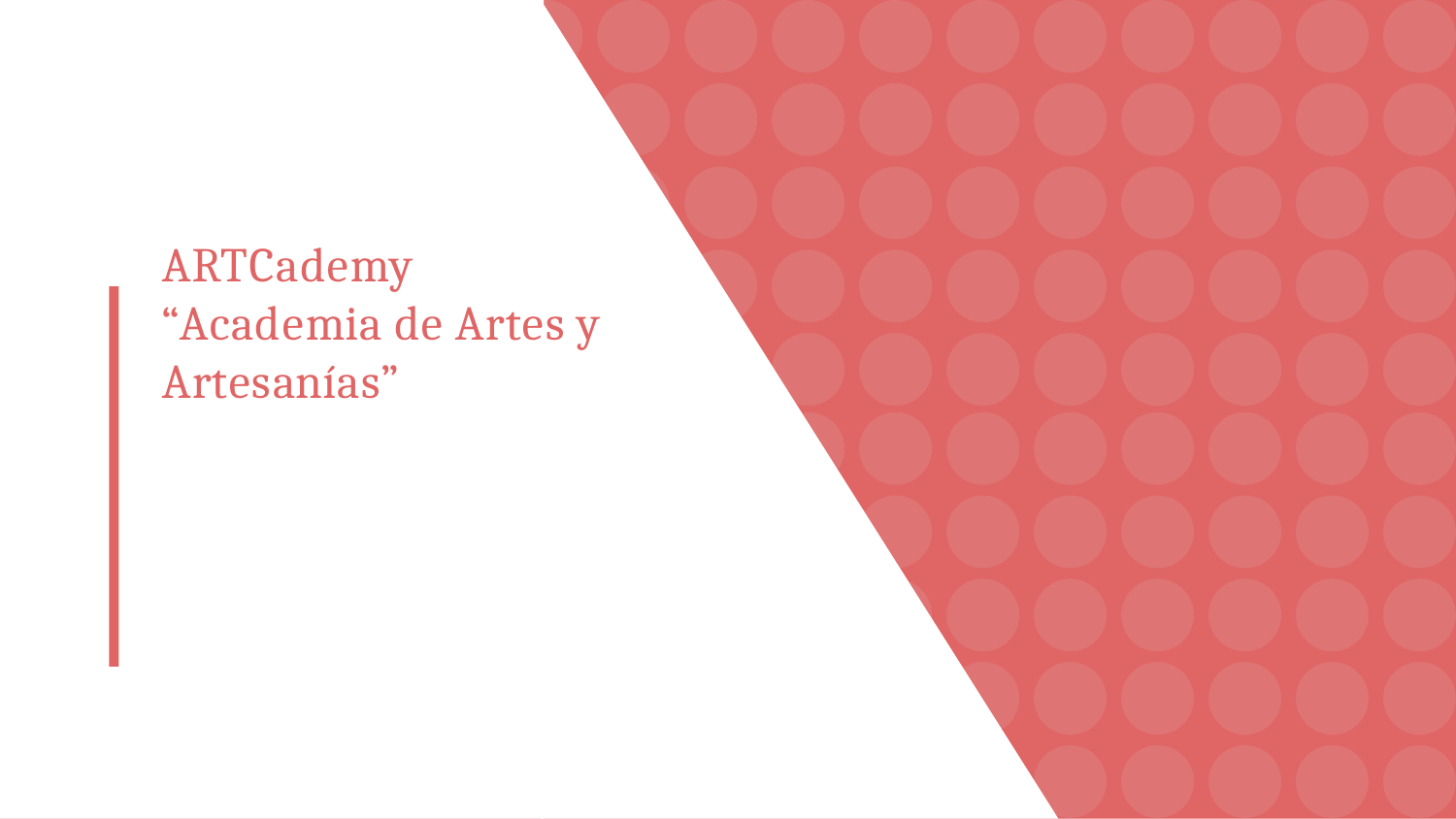

# ARTCademy
“Academia de Artes y Artesanías”